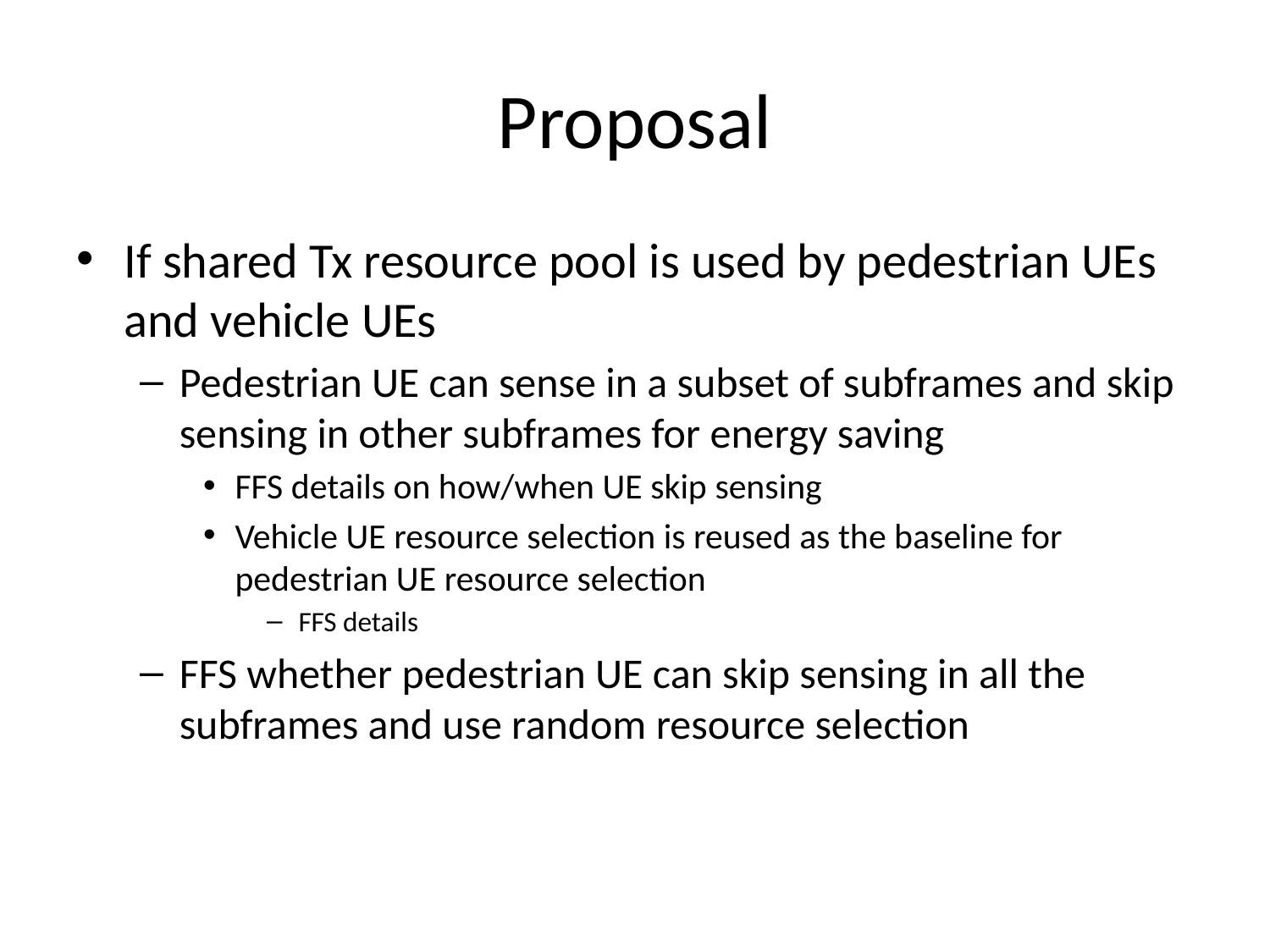

# Proposal
If shared Tx resource pool is used by pedestrian UEs and vehicle UEs
Pedestrian UE can sense in a subset of subframes and skip sensing in other subframes for energy saving
FFS details on how/when UE skip sensing
Vehicle UE resource selection is reused as the baseline for pedestrian UE resource selection
FFS details
FFS whether pedestrian UE can skip sensing in all the subframes and use random resource selection